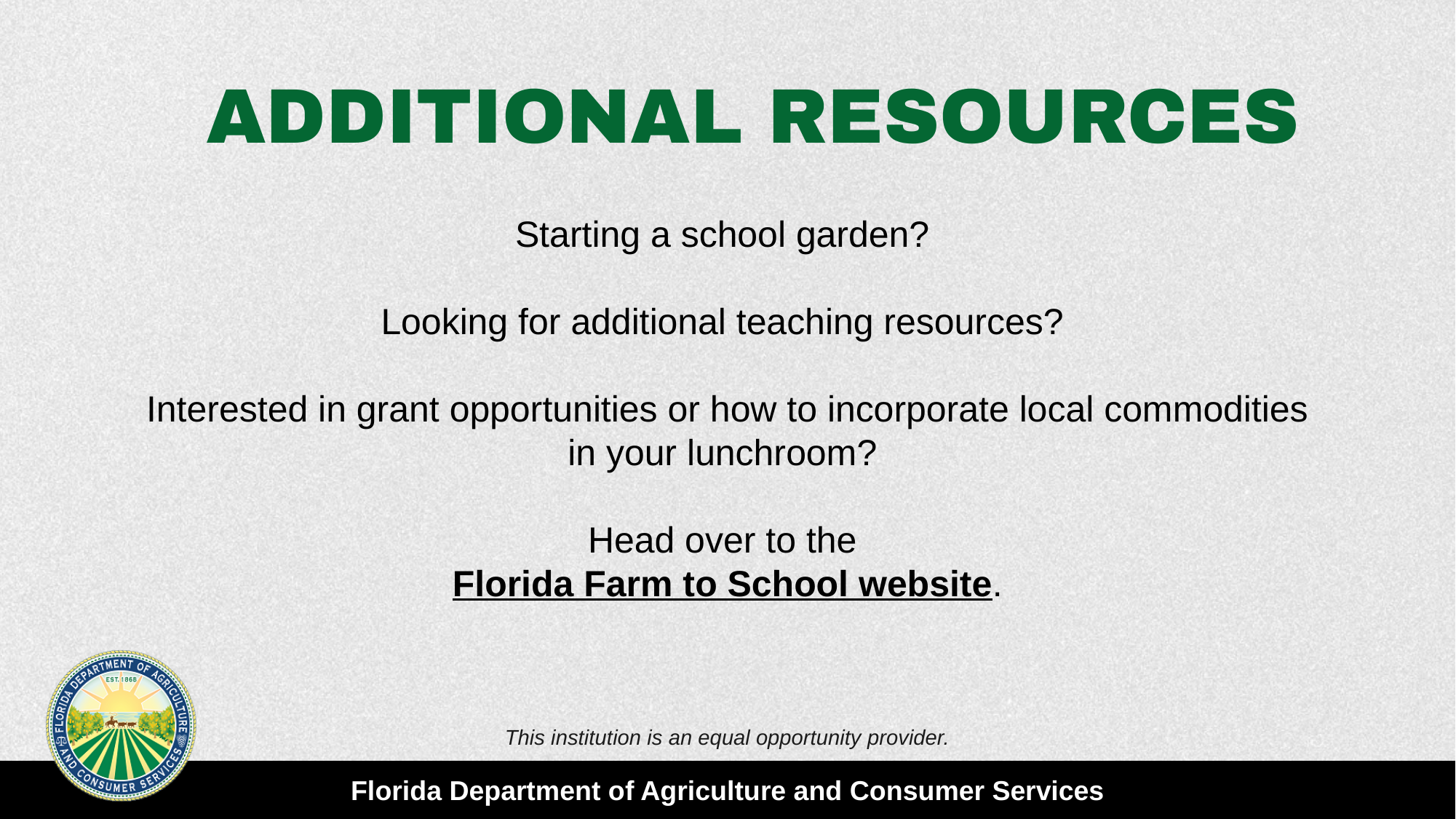

ADDITIONAL RESOURCES
Starting a school garden?

Looking for additional teaching resources?

Interested in grant opportunities or how to incorporate local commodities in your lunchroom?

Head over to the
Florida Farm to School website.